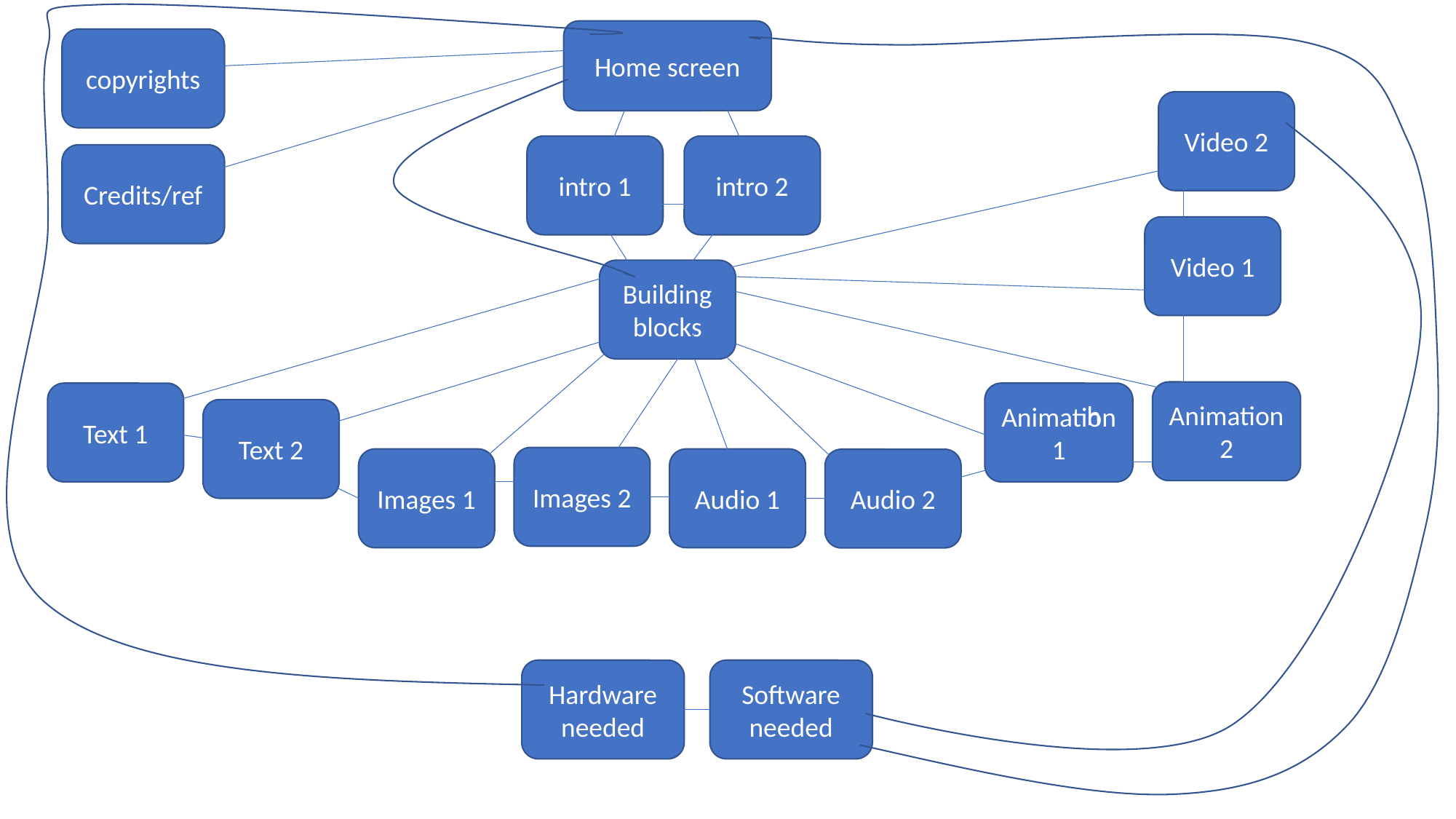

Home screen
copyrights
h

Video 2

intro 1
intro 2
Credits/ref
Video 1
Building blocks
Animation 2
Text 1
Animation 1
Text 2
Images 2
Images 1
Audio 1
Audio 2
Hardware
needed
Software
needed